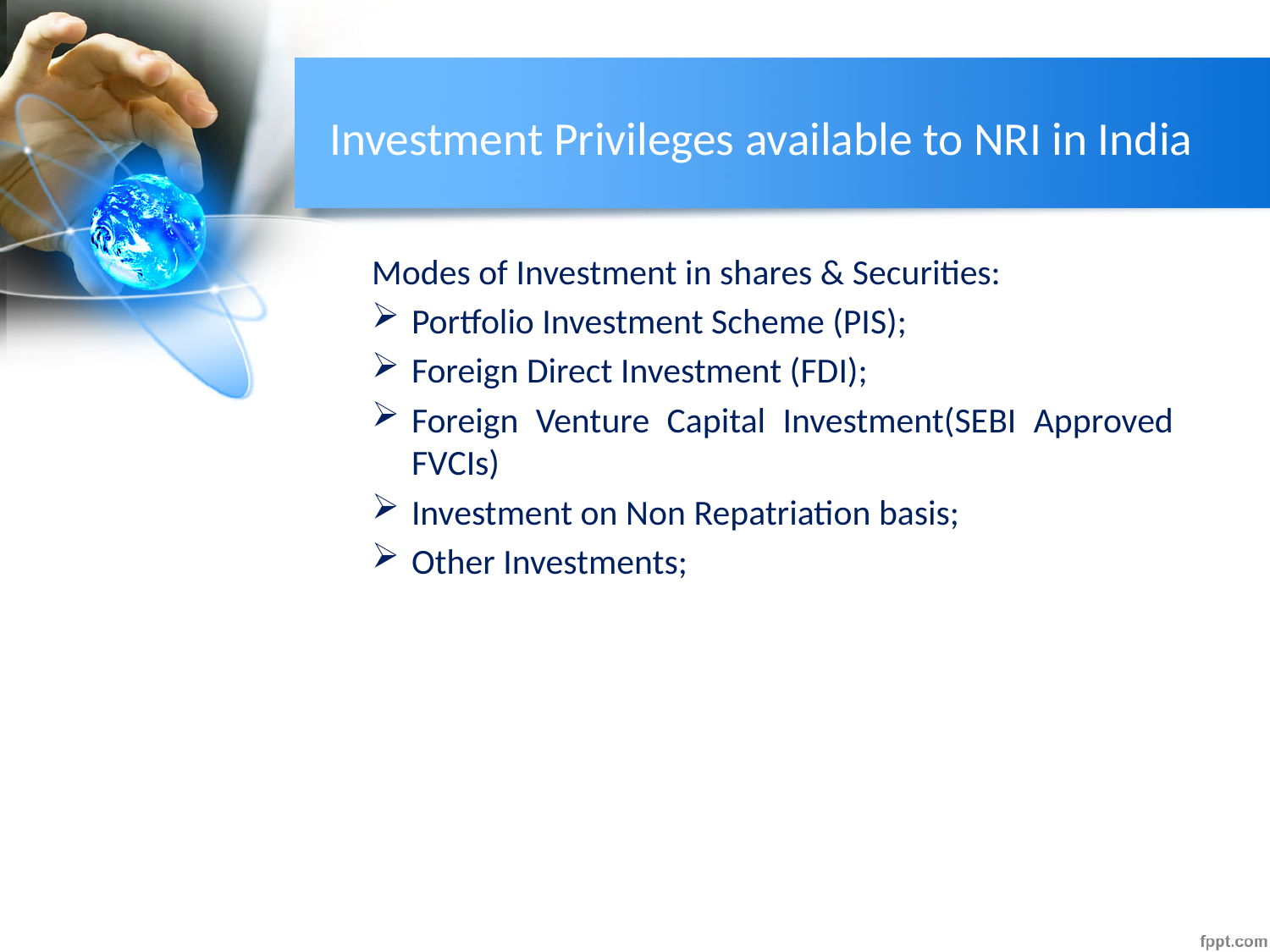

# Investment Privileges available to NRI in India
Modes of Investment in shares & Securities:
Portfolio Investment Scheme (PIS);
Foreign Direct Investment (FDI);
Foreign Venture Capital Investment(SEBI Approved FVCIs)
Investment on Non Repatriation basis;
Other Investments;